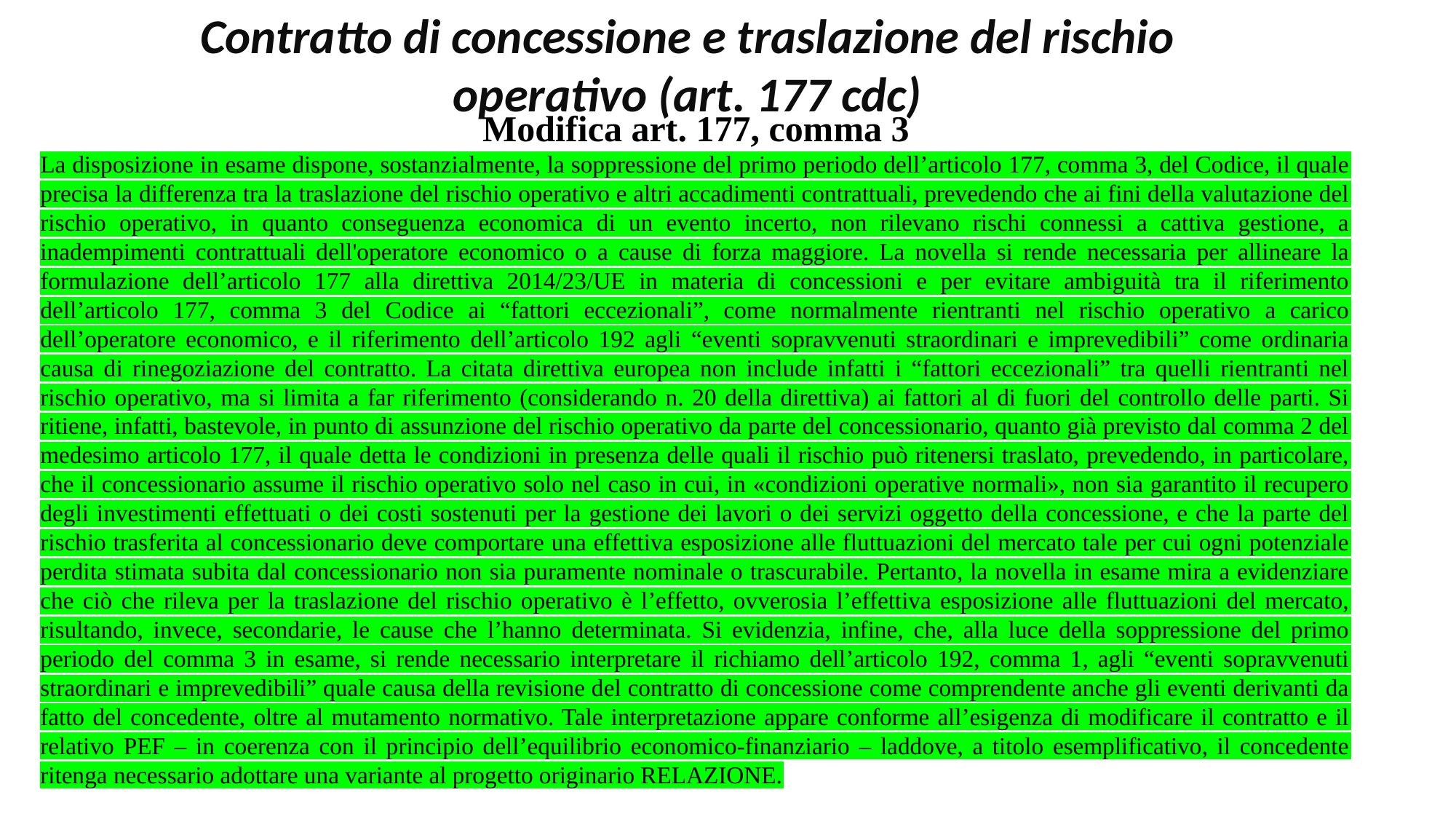

Contratto di concessione e traslazione del rischio operativo (art. 177 cdc)
Modifica art. 177, comma 3
La disposizione in esame dispone, sostanzialmente, la soppressione del primo periodo dell’articolo 177, comma 3, del Codice, il quale precisa la differenza tra la traslazione del rischio operativo e altri accadimenti contrattuali, prevedendo che ai fini della valutazione del rischio operativo, in quanto conseguenza economica di un evento incerto, non rilevano rischi connessi a cattiva gestione, a inadempimenti contrattuali dell'operatore economico o a cause di forza maggiore. La novella si rende necessaria per allineare la formulazione dell’articolo 177 alla direttiva 2014/23/UE in materia di concessioni e per evitare ambiguità tra il riferimento dell’articolo 177, comma 3 del Codice ai “fattori eccezionali”, come normalmente rientranti nel rischio operativo a carico dell’operatore economico, e il riferimento dell’articolo 192 agli “eventi sopravvenuti straordinari e imprevedibili” come ordinaria causa di rinegoziazione del contratto. La citata direttiva europea non include infatti i “fattori eccezionali” tra quelli rientranti nel rischio operativo, ma si limita a far riferimento (considerando n. 20 della direttiva) ai fattori al di fuori del controllo delle parti. Si ritiene, infatti, bastevole, in punto di assunzione del rischio operativo da parte del concessionario, quanto già previsto dal comma 2 del medesimo articolo 177, il quale detta le condizioni in presenza delle quali il rischio può ritenersi traslato, prevedendo, in particolare, che il concessionario assume il rischio operativo solo nel caso in cui, in «condizioni operative normali», non sia garantito il recupero degli investimenti effettuati o dei costi sostenuti per la gestione dei lavori o dei servizi oggetto della concessione, e che la parte del rischio trasferita al concessionario deve comportare una effettiva esposizione alle fluttuazioni del mercato tale per cui ogni potenziale perdita stimata subita dal concessionario non sia puramente nominale o trascurabile. Pertanto, la novella in esame mira a evidenziare che ciò che rileva per la traslazione del rischio operativo è l’effetto, ovverosia l’effettiva esposizione alle fluttuazioni del mercato, risultando, invece, secondarie, le cause che l’hanno determinata. Si evidenzia, infine, che, alla luce della soppressione del primo periodo del comma 3 in esame, si rende necessario interpretare il richiamo dell’articolo 192, comma 1, agli “eventi sopravvenuti straordinari e imprevedibili” quale causa della revisione del contratto di concessione come comprendente anche gli eventi derivanti da fatto del concedente, oltre al mutamento normativo. Tale interpretazione appare conforme all’esigenza di modificare il contratto e il relativo PEF – in coerenza con il principio dell’equilibrio economico-finanziario – laddove, a titolo esemplificativo, il concedente ritenga necessario adottare una variante al progetto originario RELAZIONE.